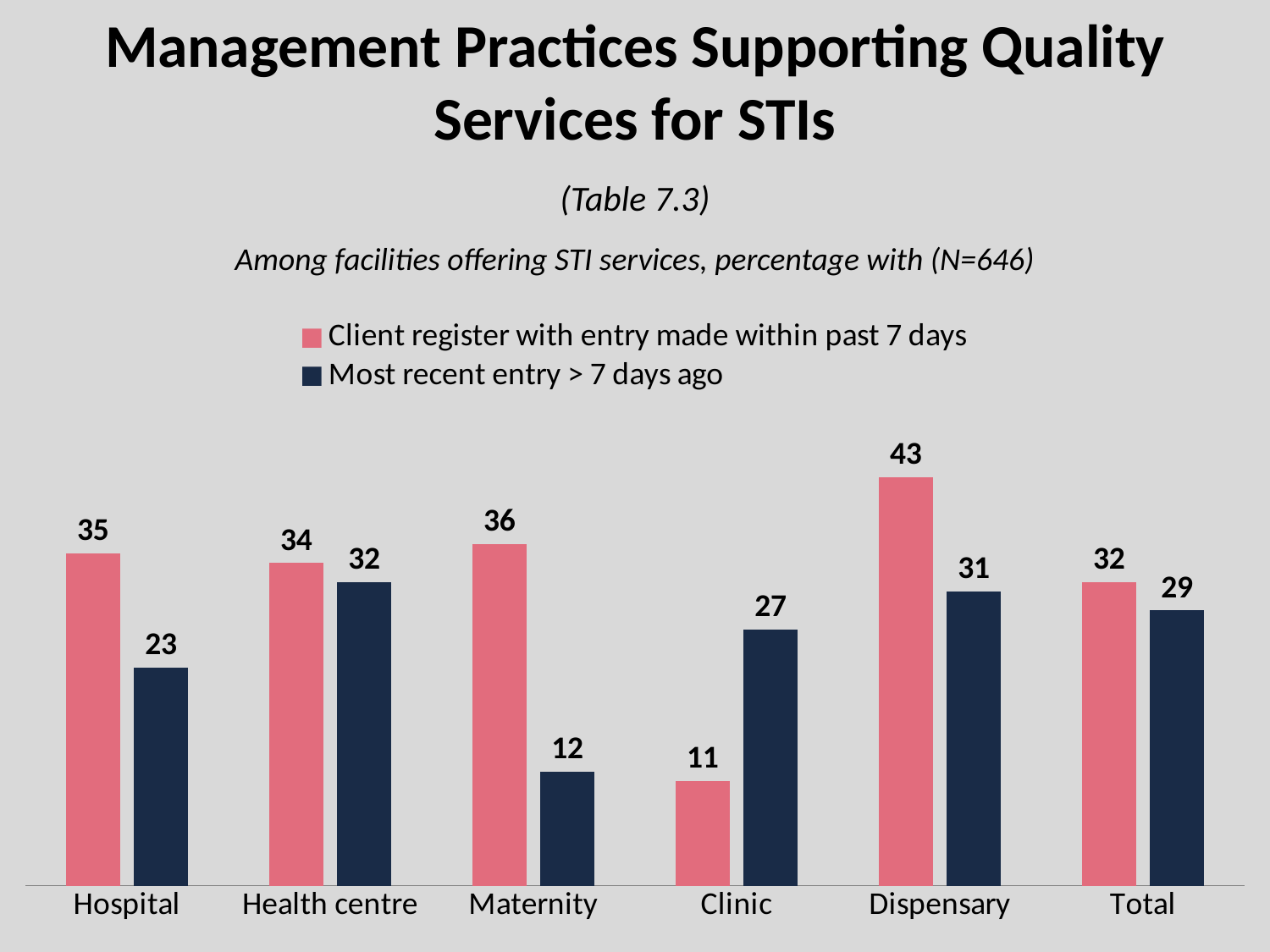

# Management Practices Supporting Quality Services for STIs
(Table 7.3)
Among facilities offering STI services, percentage with (N=646)

### Chart

| Category | Client register with entry made within past 7 days | Most recent entry > 7 days ago |
|---|---|---|
| Hospital | 35.0 | 23.0 |
| Health centre | 34.0 | 32.0 |
| Maternity | 36.0 | 12.0 |
| Clinic | 11.0 | 27.0 |
| Dispensary | 43.0 | 31.0 |
| Total | 32.0 | 29.0 |